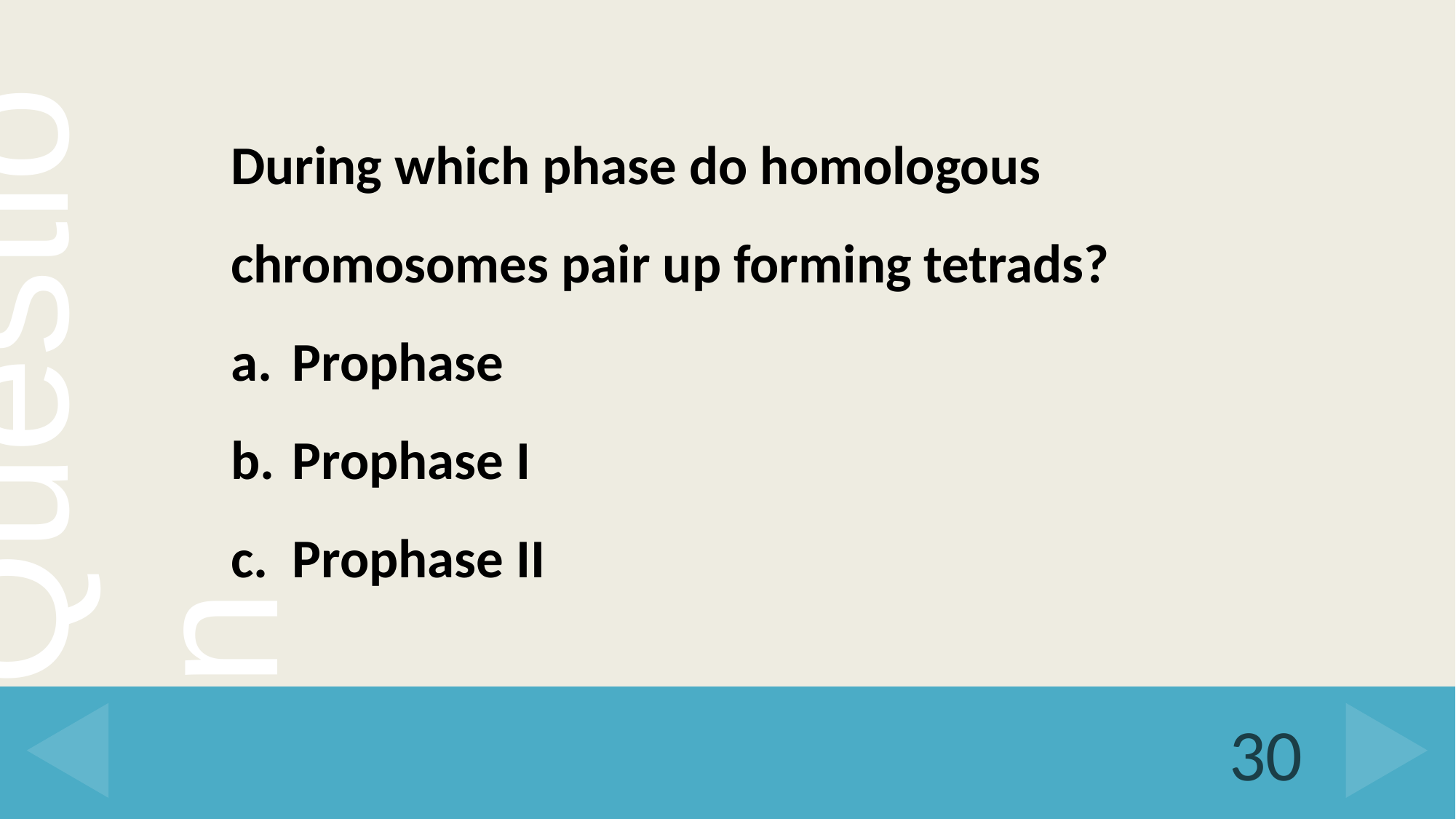

During which phase do homologous chromosomes pair up forming tetrads?
Prophase
Prophase I
Prophase II
30